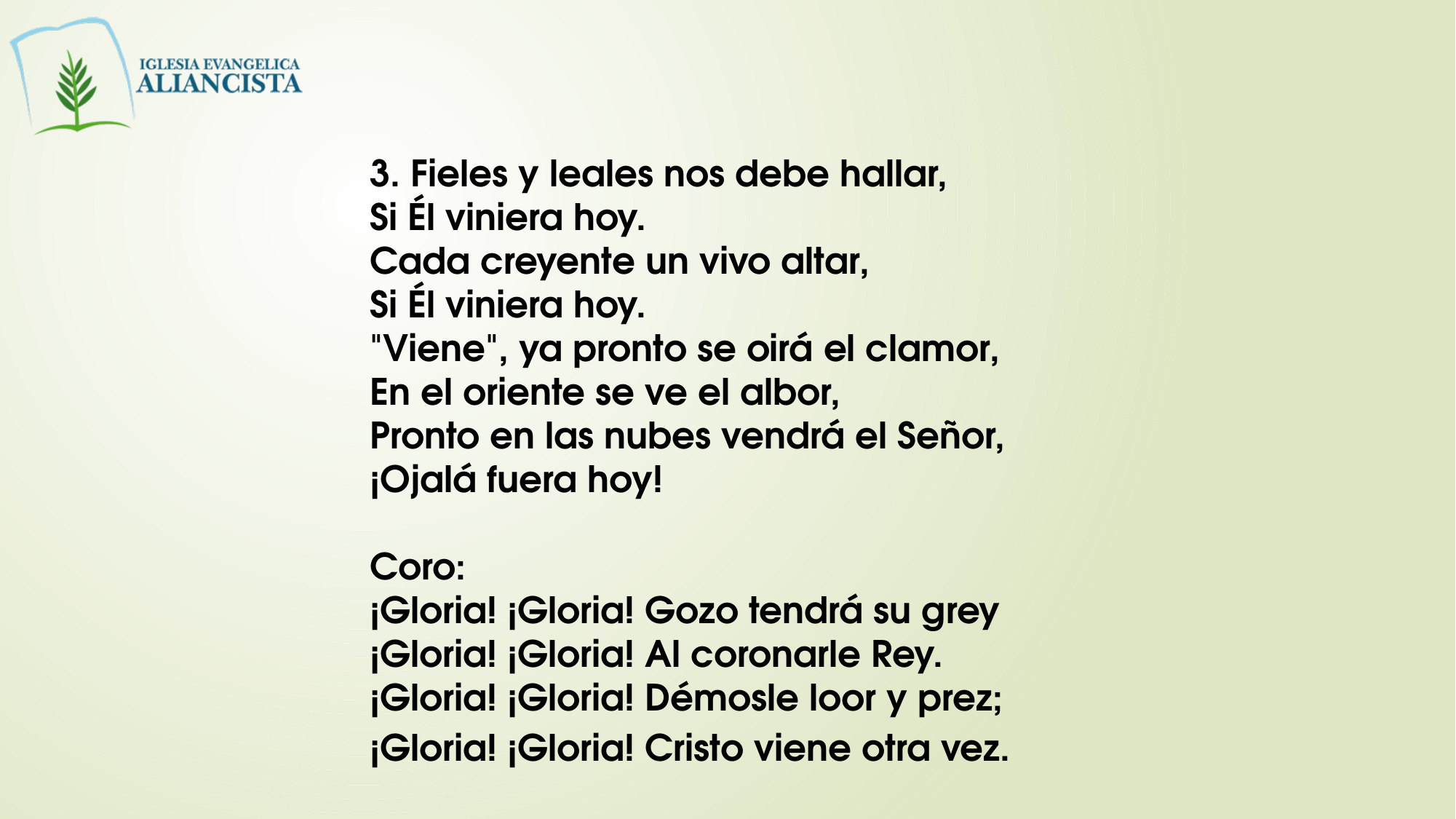

3. Fieles y leales nos debe hallar,
Si Él viniera hoy.
Cada creyente un vivo altar,
Si Él viniera hoy.
"Viene", ya pronto se oirá el clamor,
En el oriente se ve el albor,
Pronto en las nubes vendrá el Señor,
¡Ojalá fuera hoy!

Coro:
¡Gloria! ¡Gloria! Gozo tendrá su grey
¡Gloria! ¡Gloria! Al coronarle Rey.
¡Gloria! ¡Gloria! Démosle loor y prez;
¡Gloria! ¡Gloria! Cristo viene otra vez.